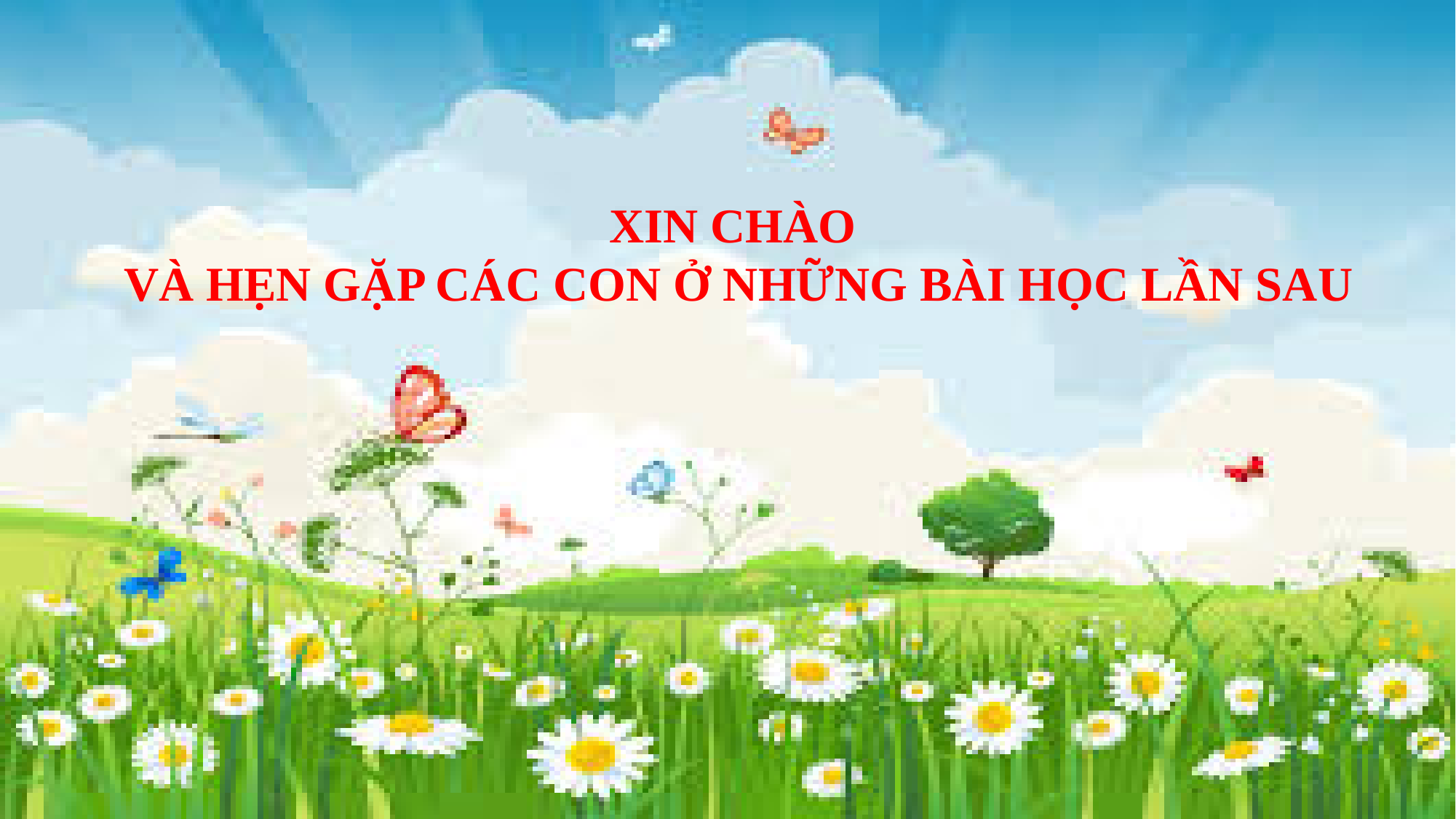

XIN CHÀO
 VÀ HẸN GẶP CÁC CON Ở NHỮNG BÀI HỌC LẦN SAU